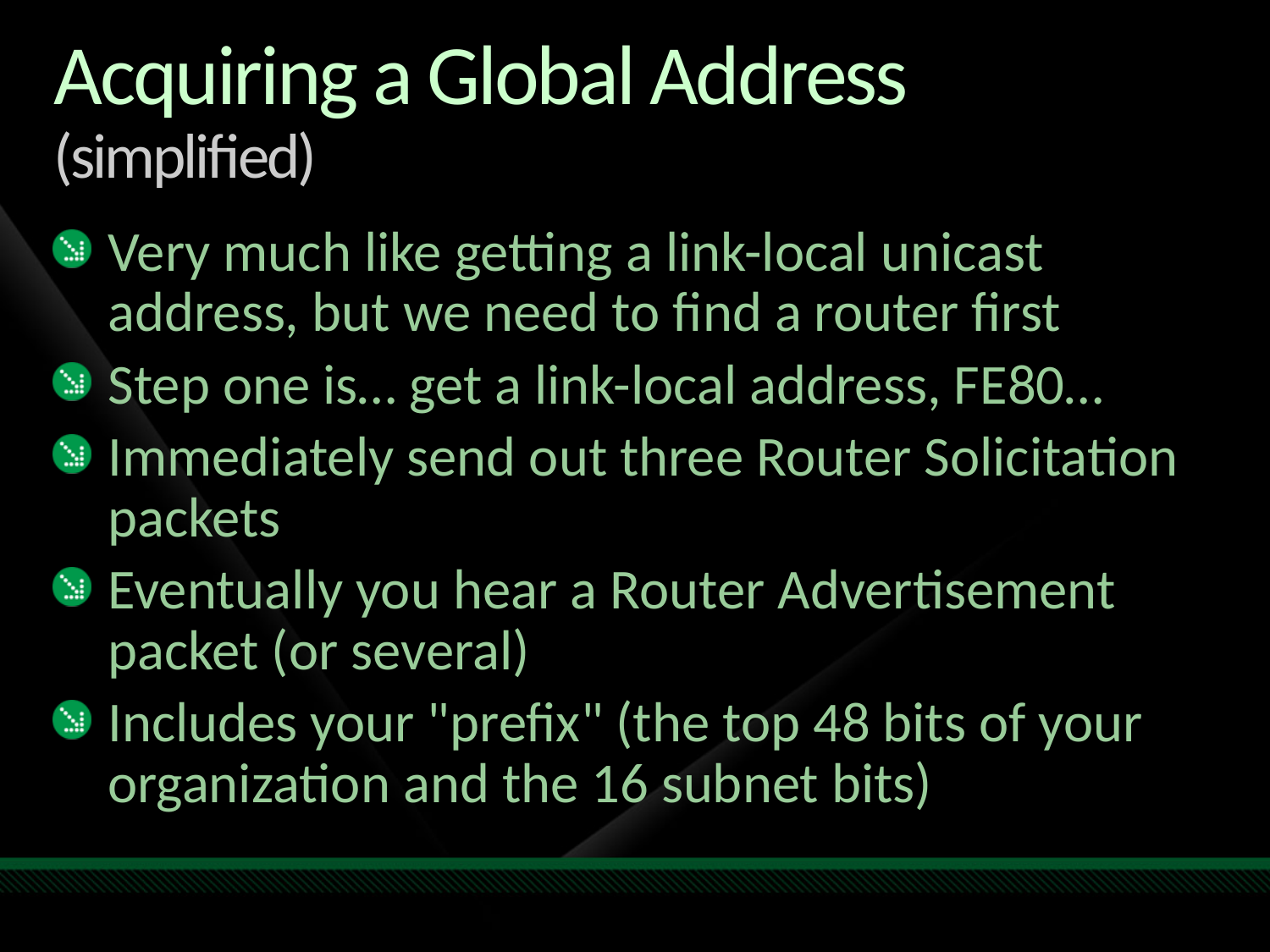

# Acquiring a Global Address (simplified)
Very much like getting a link-local unicast address, but we need to find a router first
Step one is… get a link-local address, FE80…
Immediately send out three Router Solicitation packets
Eventually you hear a Router Advertisement packet (or several)
Includes your "prefix" (the top 48 bits of your organization and the 16 subnet bits)